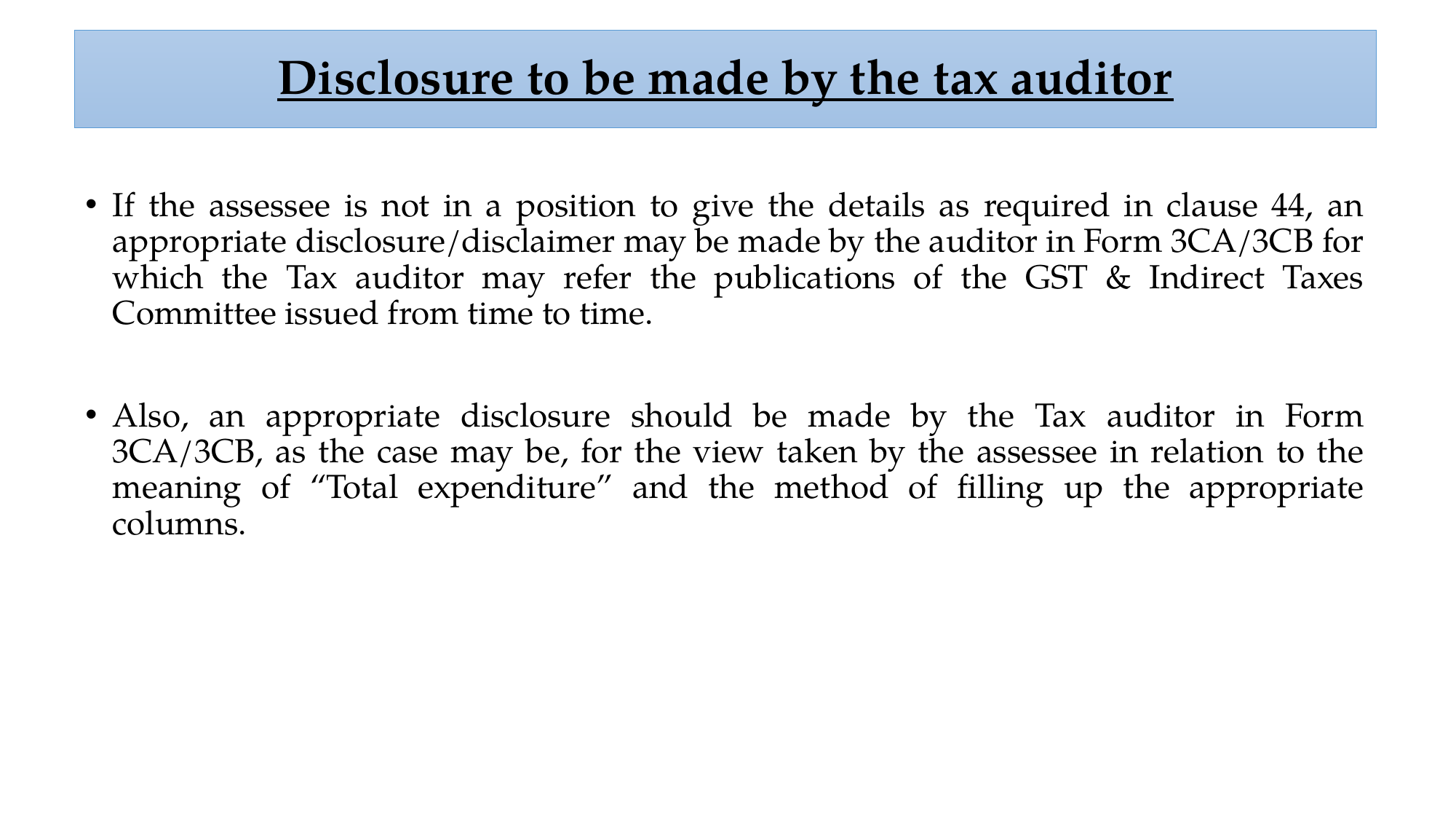

# Disclosure to be made by the tax auditor
If the assessee is not in a position to give the details as required in clause 44, an appropriate disclosure/disclaimer may be made by the auditor in Form 3CA/3CB for which the Tax auditor may refer the publications of the GST & Indirect Taxes Committee issued from time to time.

Also, an appropriate disclosure should be made by the Tax auditor in Form 3CA/3CB, as the case may be, for the view taken by the assessee in relation to the meaning of “Total expenditure” and the method of filling up the appropriate columns.